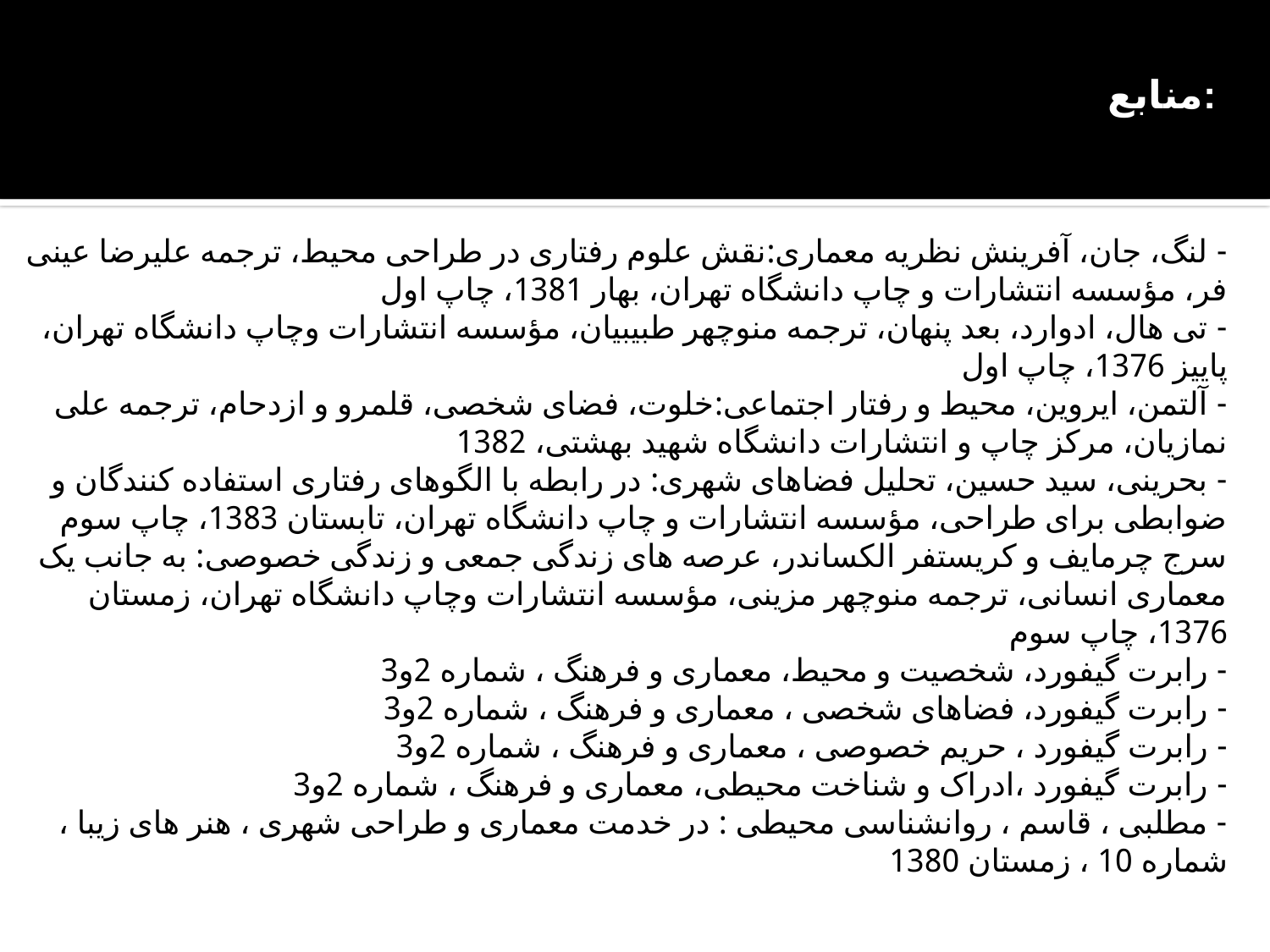

# منابع:
- لنگ، جان، آفرینش نظریه معماری:نقش علوم رفتاری در طراحی محیط، ترجمه علیرضا عینی فر، مؤسسه انتشارات و چاپ دانشگاه تهران، بهار 1381، چاپ اول
- تی هال، ادوارد، بعد پنهان، ترجمه منوچهر طبیبیان، مؤسسه انتشارات وچاپ دانشگاه تهران، پاییز 1376، چاپ اول
- آلتمن، ایروین، محیط و رفتار اجتماعی:خلوت، فضای شخصی، قلمرو و ازدحام، ترجمه علی نمازیان، مرکز چاپ و انتشارات دانشگاه شهید بهشتی، 1382
- بحرینی، سید حسین، تحلیل فضاهای شهری: در رابطه با الگوهای رفتاری استفاده کنندگان و ضوابطی برای طراحی، مؤسسه انتشارات و چاپ دانشگاه تهران، تابستان 1383، چاپ سوم
سرج چرمایف و کریستفر الکساندر، عرصه های زندگی جمعی و زندگی خصوصی: به جانب یک معماری انسانی، ترجمه منوچهر مزینی، مؤسسه انتشارات وچاپ دانشگاه تهران، زمستان 1376، چاپ سوم
- رابرت گیفورد، شخصیت و محیط، معماری و فرهنگ ، شماره 2و3
- رابرت گیفورد، فضاهای شخصی ، معماری و فرهنگ ، شماره 2و3
- رابرت گیفورد ، حریم خصوصی ، معماری و فرهنگ ، شماره 2و3
- رابرت گیفورد ،ادراک و شناخت محیطی، معماری و فرهنگ ، شماره 2و3
- مطلبی ، قاسم ، روانشناسی محیطی : در خدمت معماری و طراحی شهری ، هنر های زیبا ، شماره 10 ، زمستان 1380